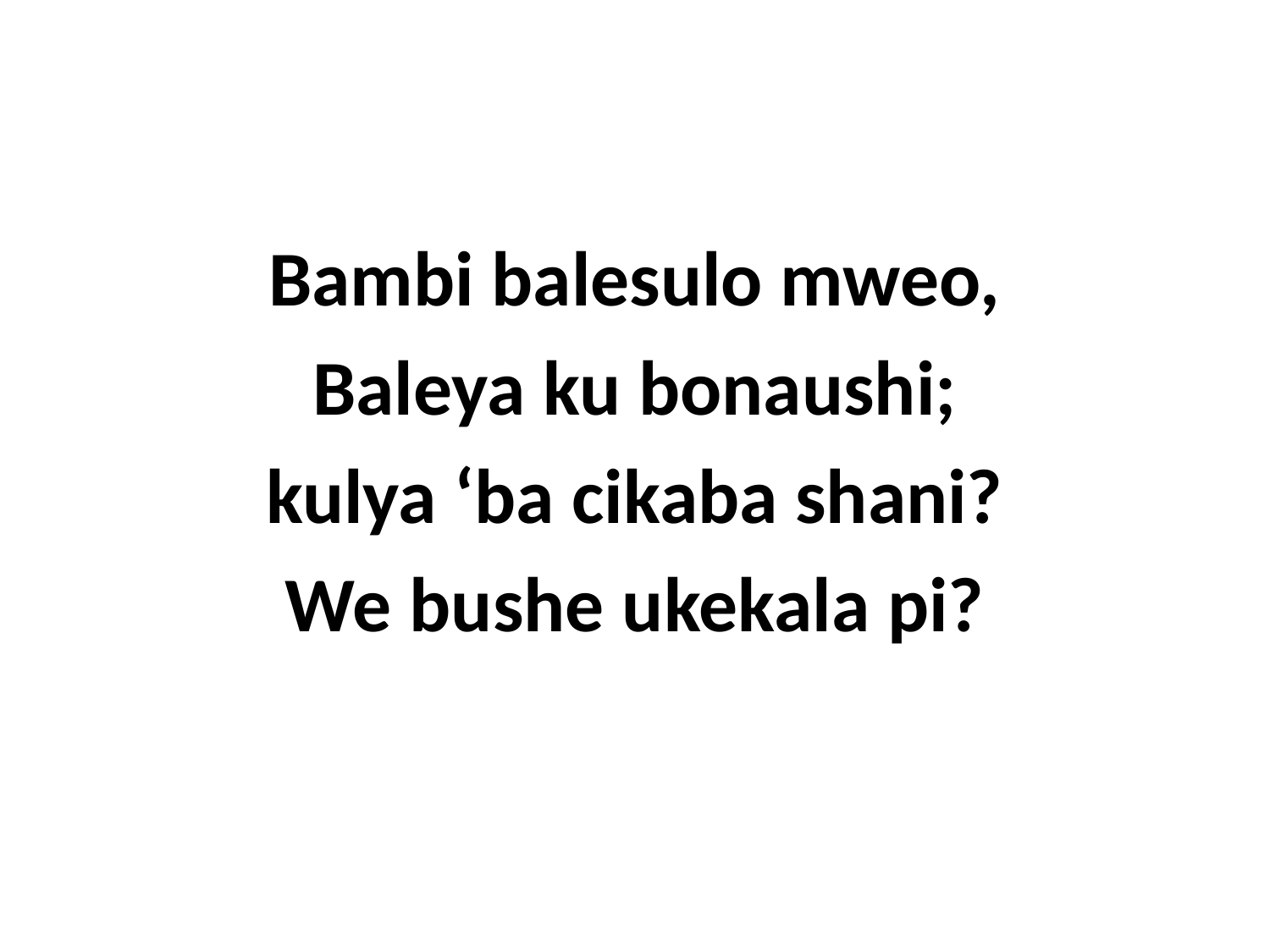

Bambi balesulo mweo,
Baleya ku bonaushi;
kulya ‘ba cikaba shani?
We bushe ukekala pi?